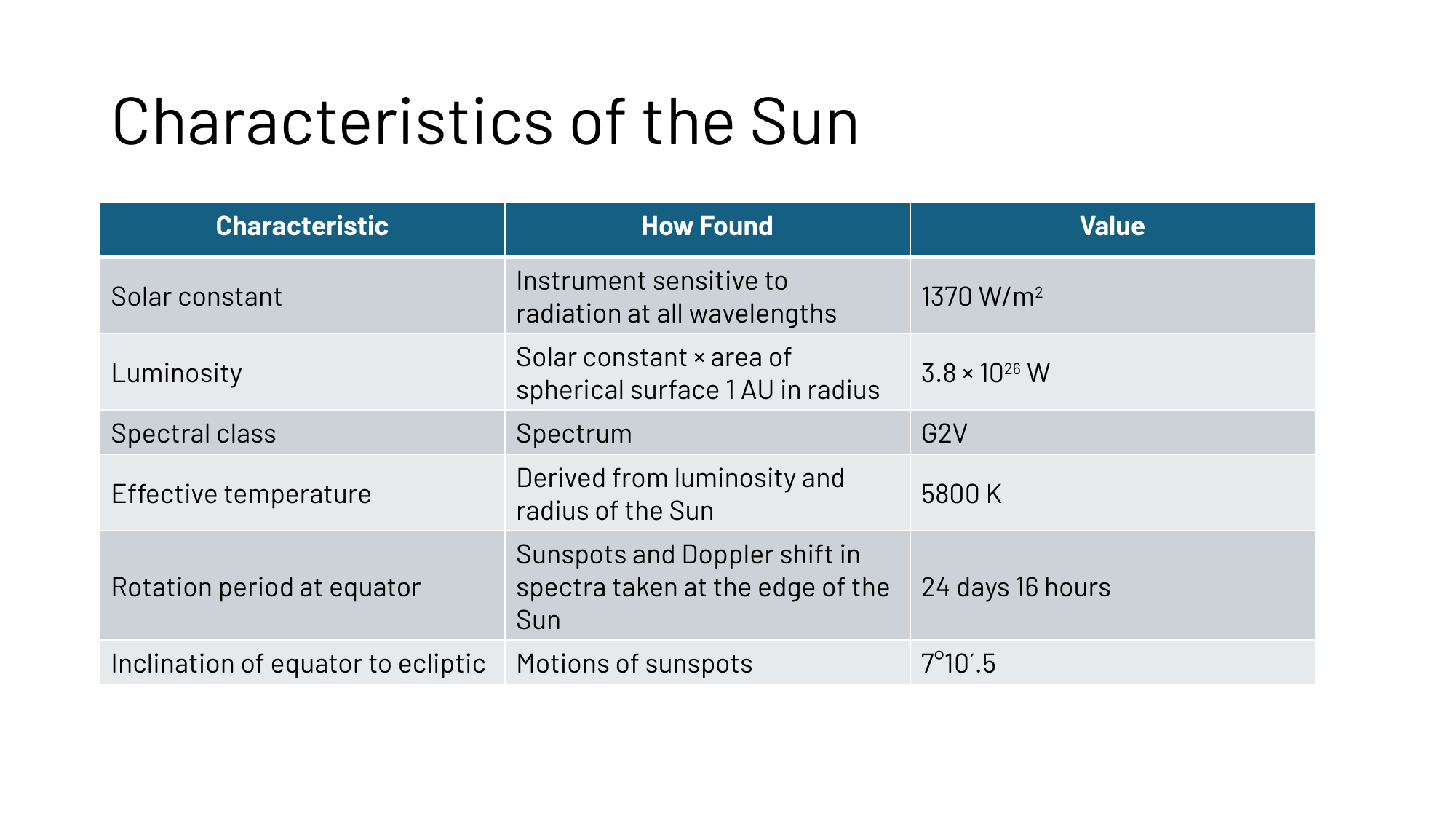

# Characteristics of the Sun
| Characteristic | How Found | Value |
| --- | --- | --- |
| Solar constant | Instrument sensitive to radiation at all wavelengths | 1370 W/m2 |
| Luminosity | Solar constant × area of spherical surface 1 AU in radius | 3.8 × 1026 W |
| Spectral class | Spectrum | G2V |
| Effective temperature | Derived from luminosity and radius of the Sun | 5800 K |
| Rotation period at equator | Sunspots and Doppler shift in spectra taken at the edge of the Sun | 24 days 16 hours |
| Inclination of equator to ecliptic | Motions of sunspots | 7°10´.5 |